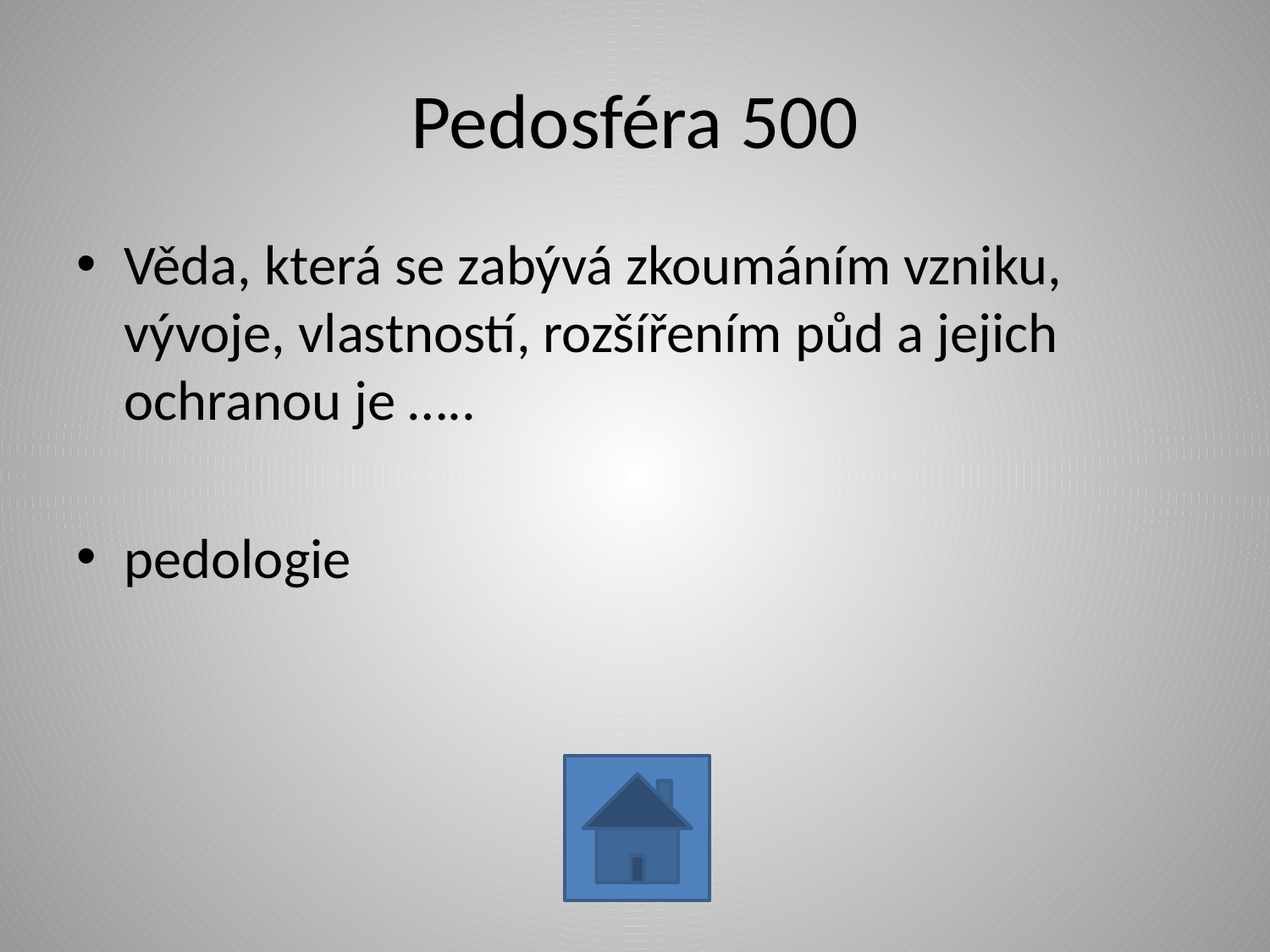

# Pedosféra 500
Věda, která se zabývá zkoumáním vzniku, vývoje, vlastností, rozšířením půd a jejich ochranou je …..

pedologie